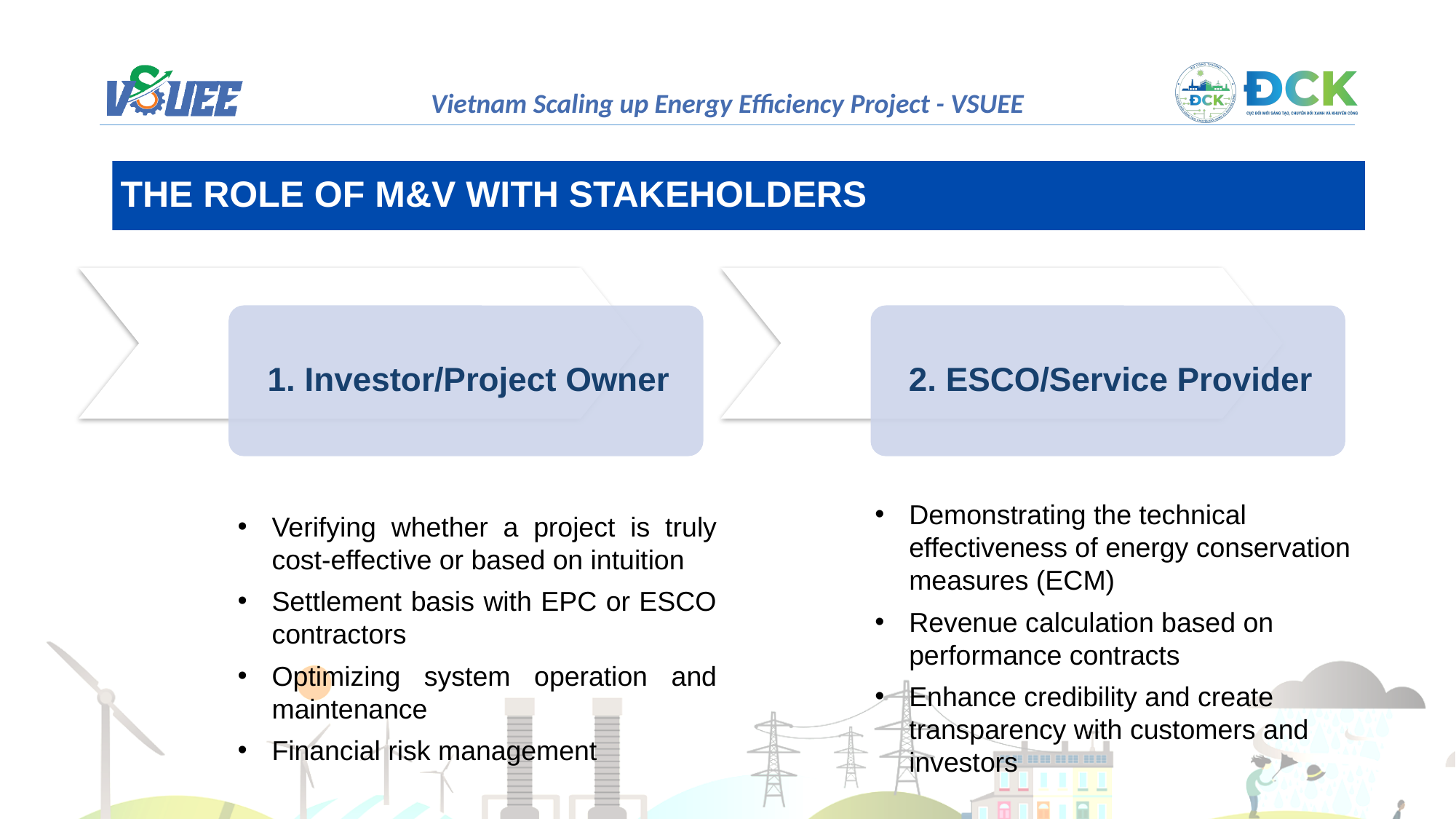

THE ROLE OF M&V WITH STAKEHOLDERS
1. Investor/Project Owner
2. ESCO/Service Provider
Demonstrating the technical effectiveness of energy conservation measures (ECM)
Revenue calculation based on performance contracts
Enhance credibility and create transparency with customers and investors
Verifying whether a project is truly cost-effective or based on intuition
Settlement basis with EPC or ESCO contractors
Optimizing system operation and maintenance
Financial risk management